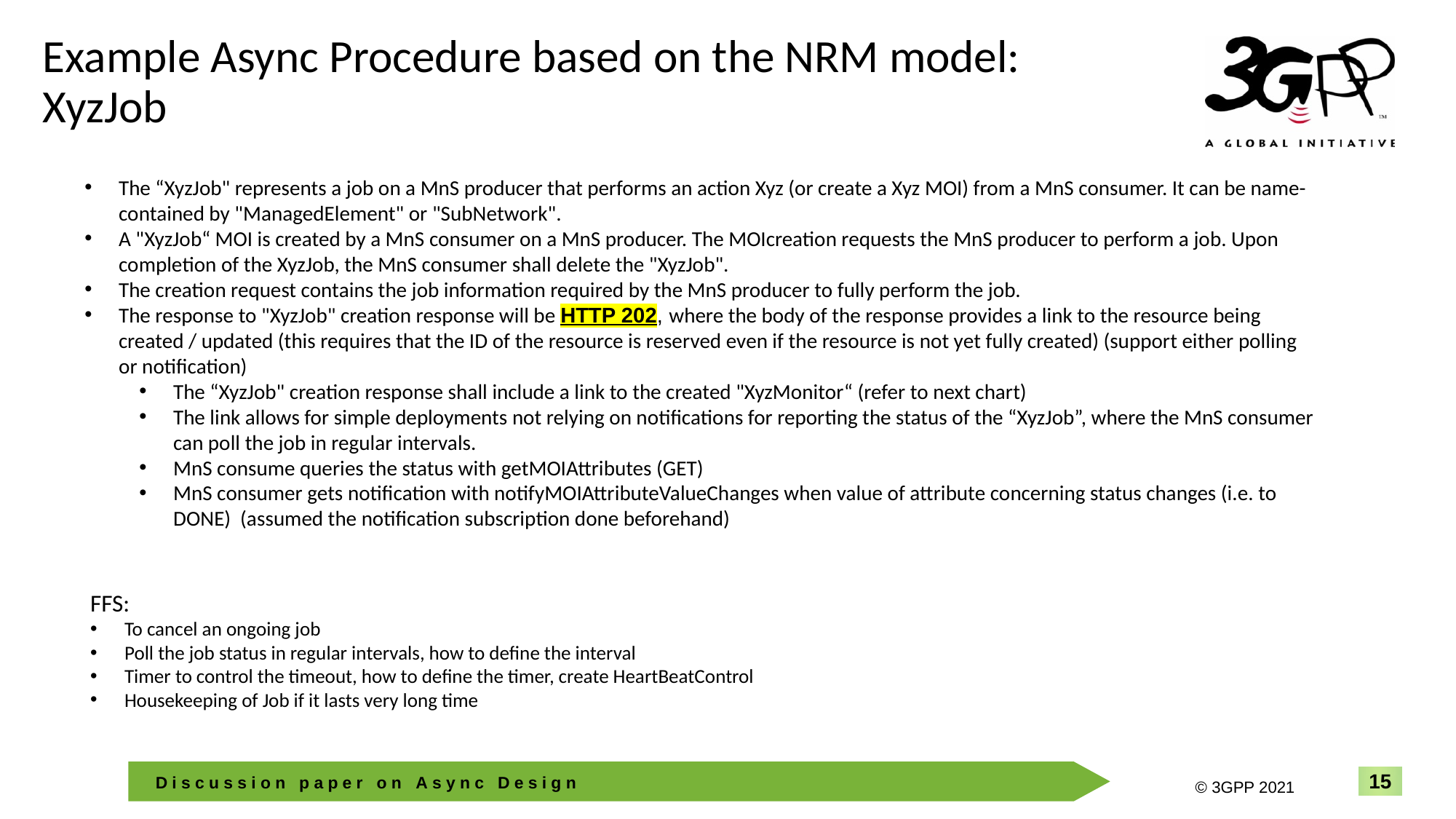

Example Async Procedure based on the NRM model:
XyzJob
The “XyzJob" represents a job on a MnS producer that performs an action Xyz (or create a Xyz MOI) from a MnS consumer. It can be name-contained by "ManagedElement" or "SubNetwork".
A "XyzJob“ MOI is created by a MnS consumer on a MnS producer. The MOIcreation requests the MnS producer to perform a job. Upon completion of the XyzJob, the MnS consumer shall delete the "XyzJob".
The creation request contains the job information required by the MnS producer to fully perform the job.
The response to "XyzJob" creation response will be HTTP 202, where the body of the response provides a link to the resource being created / updated (this requires that the ID of the resource is reserved even if the resource is not yet fully created) (support either polling or notification)
The “XyzJob" creation response shall include a link to the created "XyzMonitor“ (refer to next chart)
The link allows for simple deployments not relying on notifications for reporting the status of the “XyzJob”, where the MnS consumer can poll the job in regular intervals.
MnS consume queries the status with getMOIAttributes (GET)
MnS consumer gets notification with notifyMOIAttributeValueChanges when value of attribute concerning status changes (i.e. to DONE)  (assumed the notification subscription done beforehand)
FFS:
To cancel an ongoing job
Poll the job status in regular intervals, how to define the interval
Timer to control the timeout, how to define the timer, create HeartBeatControl
Housekeeping of Job if it lasts very long time